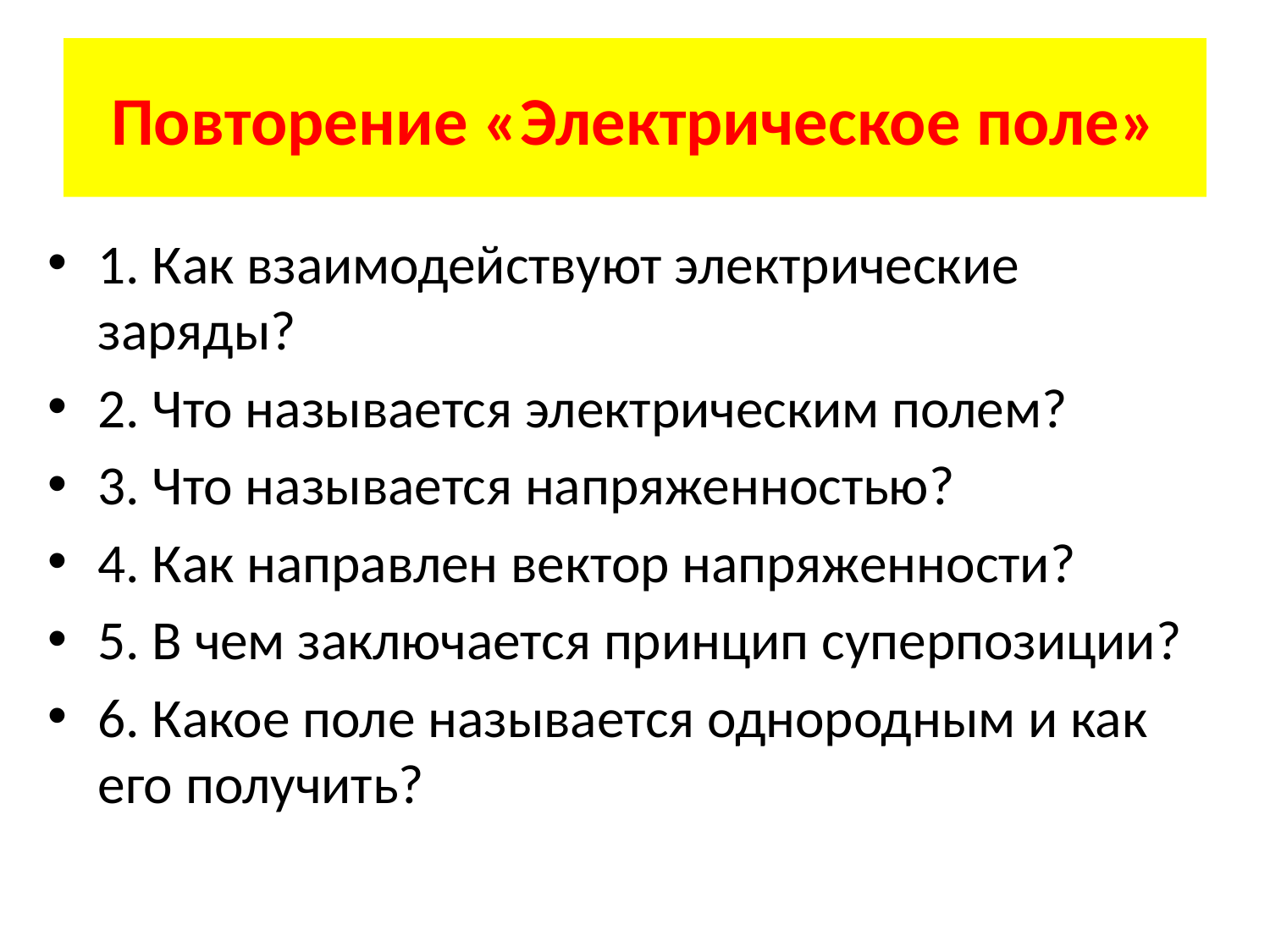

# Повторение «Электрическое поле»
1. Как взаимодействуют электрические заряды?
2. Что называется электрическим полем?
3. Что называется напряженностью?
4. Как направлен вектор напряженности?
5. В чем заключается принцип суперпозиции?
6. Какое поле называется однородным и как его получить?